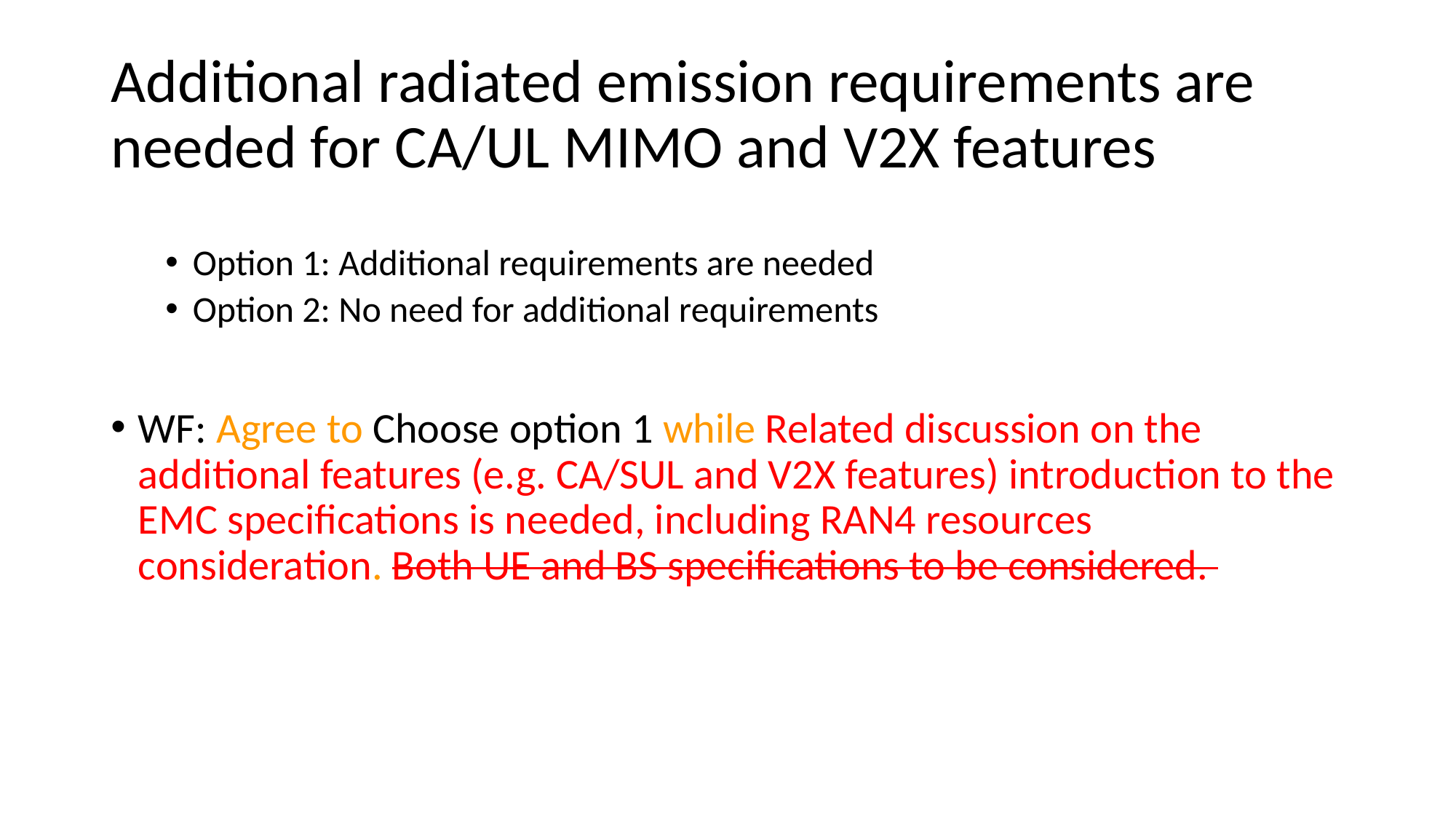

# Additional radiated emission requirements are needed for CA/UL MIMO and V2X features

Option 1: Additional requirements are needed
Option 2: No need for additional requirements

WF: Agree to Choose option 1 while Related discussion on the additional features (e.g. CA/SUL and V2X features) introduction to the EMC specifications is needed, including RAN4 resources consideration. Both UE and BS specifications to be considered.